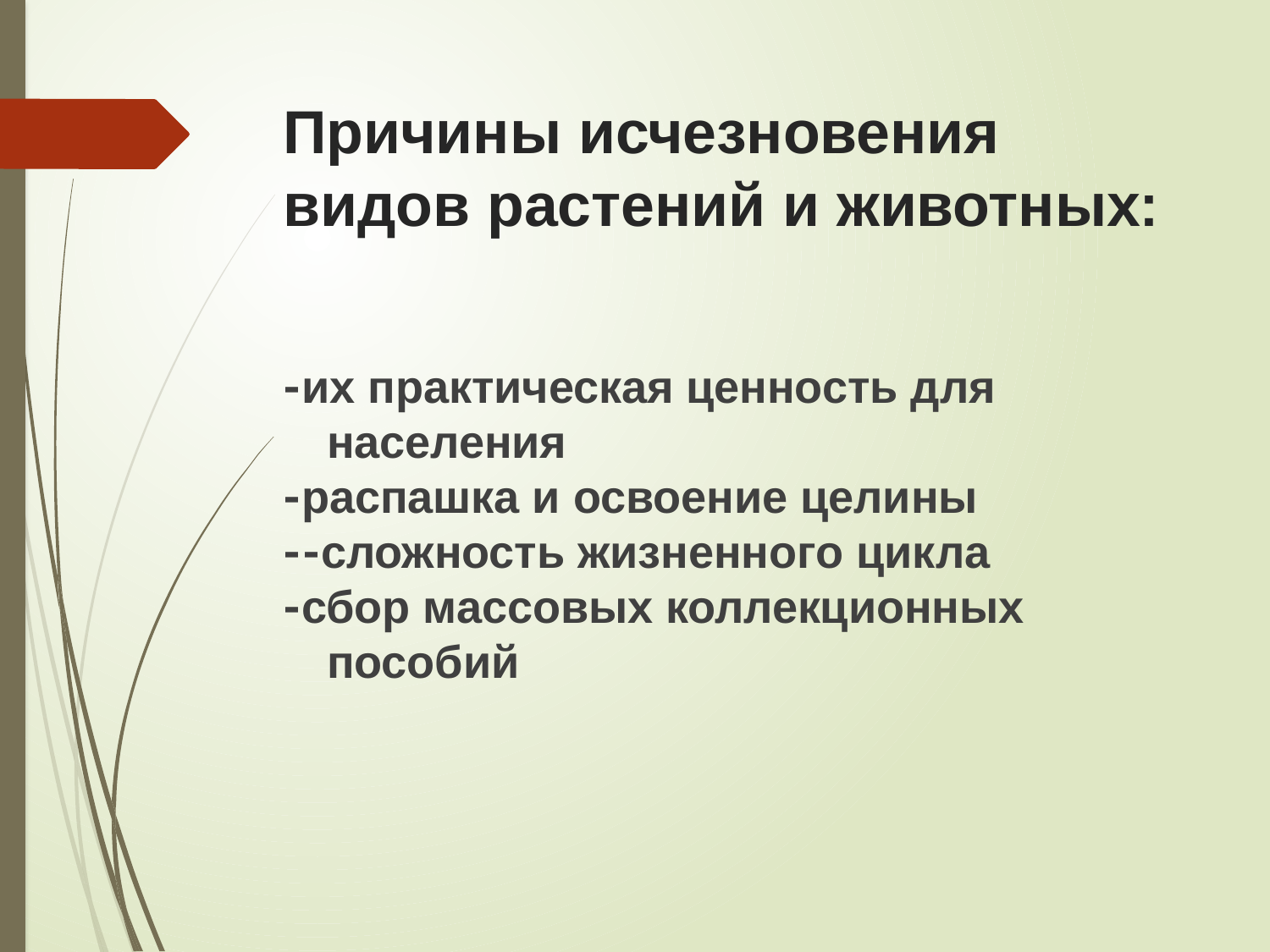

# Причины исчезновения видов растений и животных:

-их практическая ценность для населения
-распашка и освоение целины
--сложность жизненного цикла
-сбор массовых коллекционных пособий